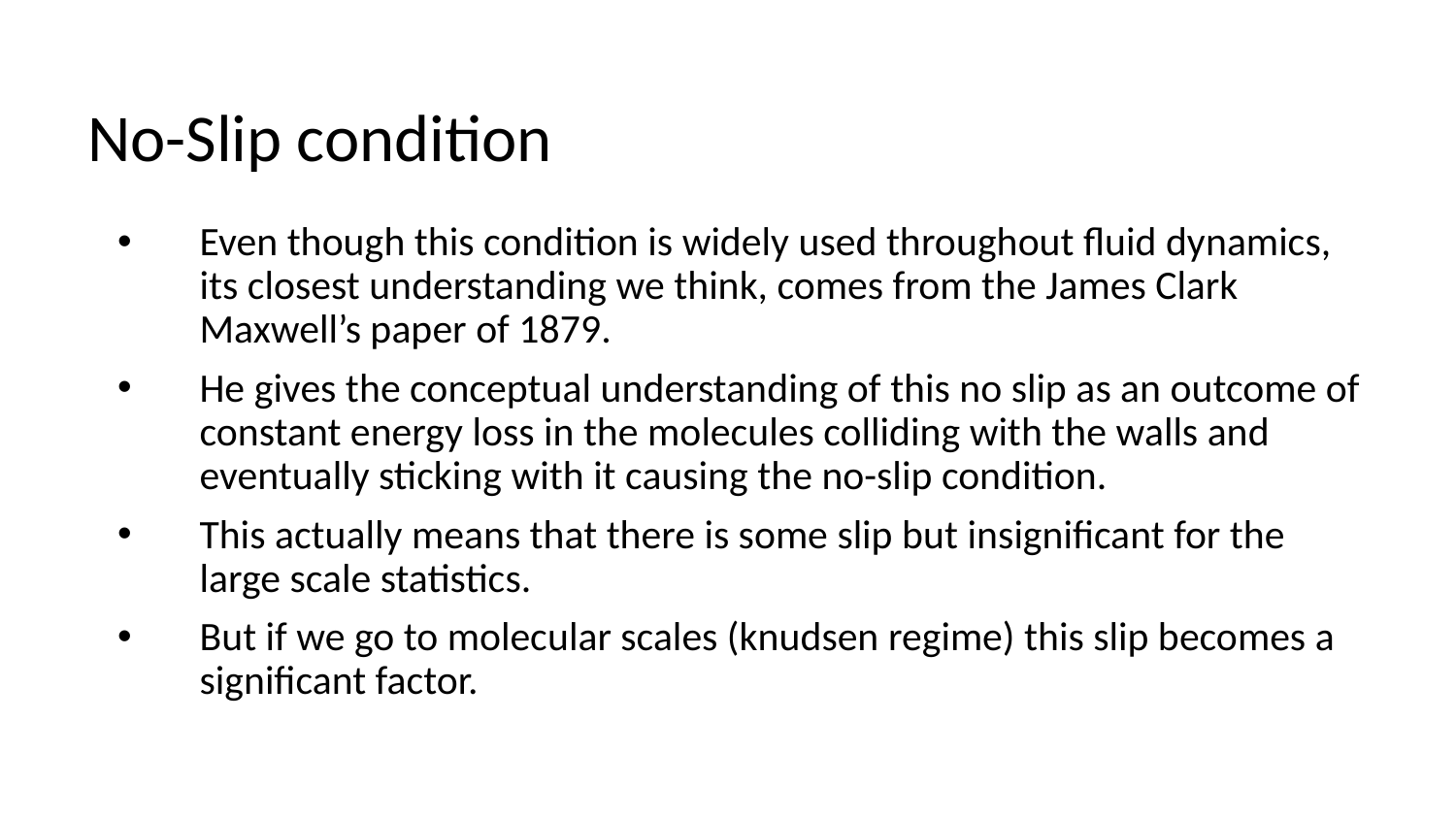

# No-Slip condition
Even though this condition is widely used throughout fluid dynamics, its closest understanding we think, comes from the James Clark Maxwell’s paper of 1879.
He gives the conceptual understanding of this no slip as an outcome of constant energy loss in the molecules colliding with the walls and eventually sticking with it causing the no-slip condition.
This actually means that there is some slip but insignificant for the large scale statistics.
But if we go to molecular scales (knudsen regime) this slip becomes a significant factor.